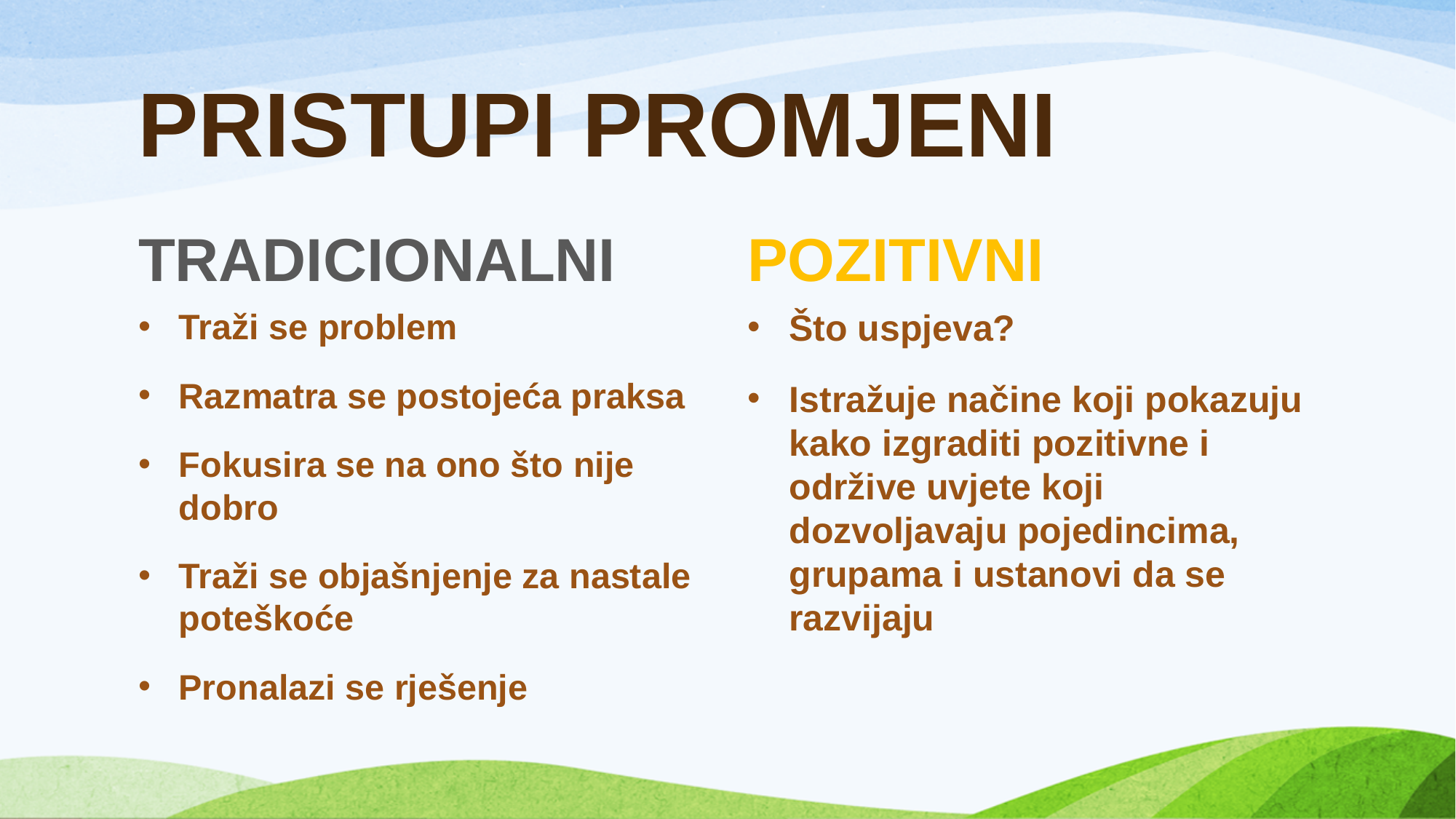

# PRISTUPI PROMJENI
TRADICIONALNI
POZITIVNI
Traži se problem
Razmatra se postojeća praksa
Fokusira se na ono što nije dobro
Traži se objašnjenje za nastale poteškoće
Pronalazi se rješenje
Što uspjeva?
Istražuje načine koji pokazuju kako izgraditi pozitivne i održive uvjete koji dozvoljavaju pojedincima, grupama i ustanovi da se razvijaju